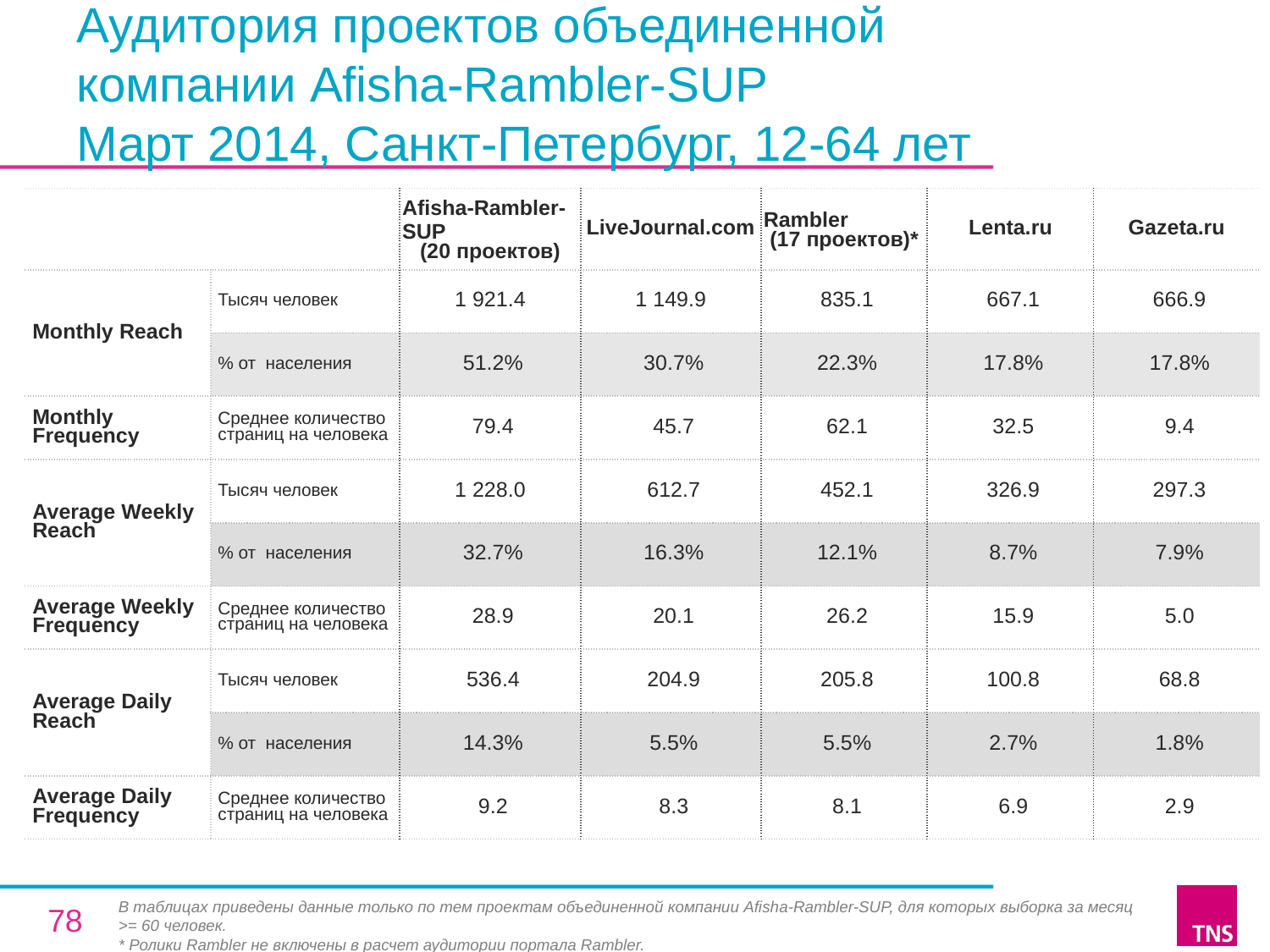

# Аудитория проектов объединенной
компании Afisha-Rambler-SUP
Март 2014, Санкт-Петербург, 12-64 лет
|  |  | Afisha-Rambler-SUP (20 проектов) | LiveJournal.com | Rambler (17 проектов)\* | Lenta.ru | Gazeta.ru |
| --- | --- | --- | --- | --- | --- | --- |
| Monthly Reach | Тысяч человек | 1 921.4 | 1 149.9 | 835.1 | 667.1 | 666.9 |
|  | % от населения | 51.2% | 30.7% | 22.3% | 17.8% | 17.8% |
| Monthly Frequency | Среднее количество страниц на человека | 79.4 | 45.7 | 62.1 | 32.5 | 9.4 |
| Average Weekly Reach | Тысяч человек | 1 228.0 | 612.7 | 452.1 | 326.9 | 297.3 |
|  | % от населения | 32.7% | 16.3% | 12.1% | 8.7% | 7.9% |
| Average Weekly Frequency | Среднее количество страниц на человека | 28.9 | 20.1 | 26.2 | 15.9 | 5.0 |
| Average Daily Reach | Тысяч человек | 536.4 | 204.9 | 205.8 | 100.8 | 68.8 |
|  | % от населения | 14.3% | 5.5% | 5.5% | 2.7% | 1.8% |
| Average Daily Frequency | Среднее количество страниц на человека | 9.2 | 8.3 | 8.1 | 6.9 | 2.9 |
В таблицах приведены данные только по тем проектам объединенной компании Afisha-Rambler-SUP, для которых выборка за месяц >= 60 человек.
* Ролики Rambler не включены в расчет аудитории портала Rambler.
78